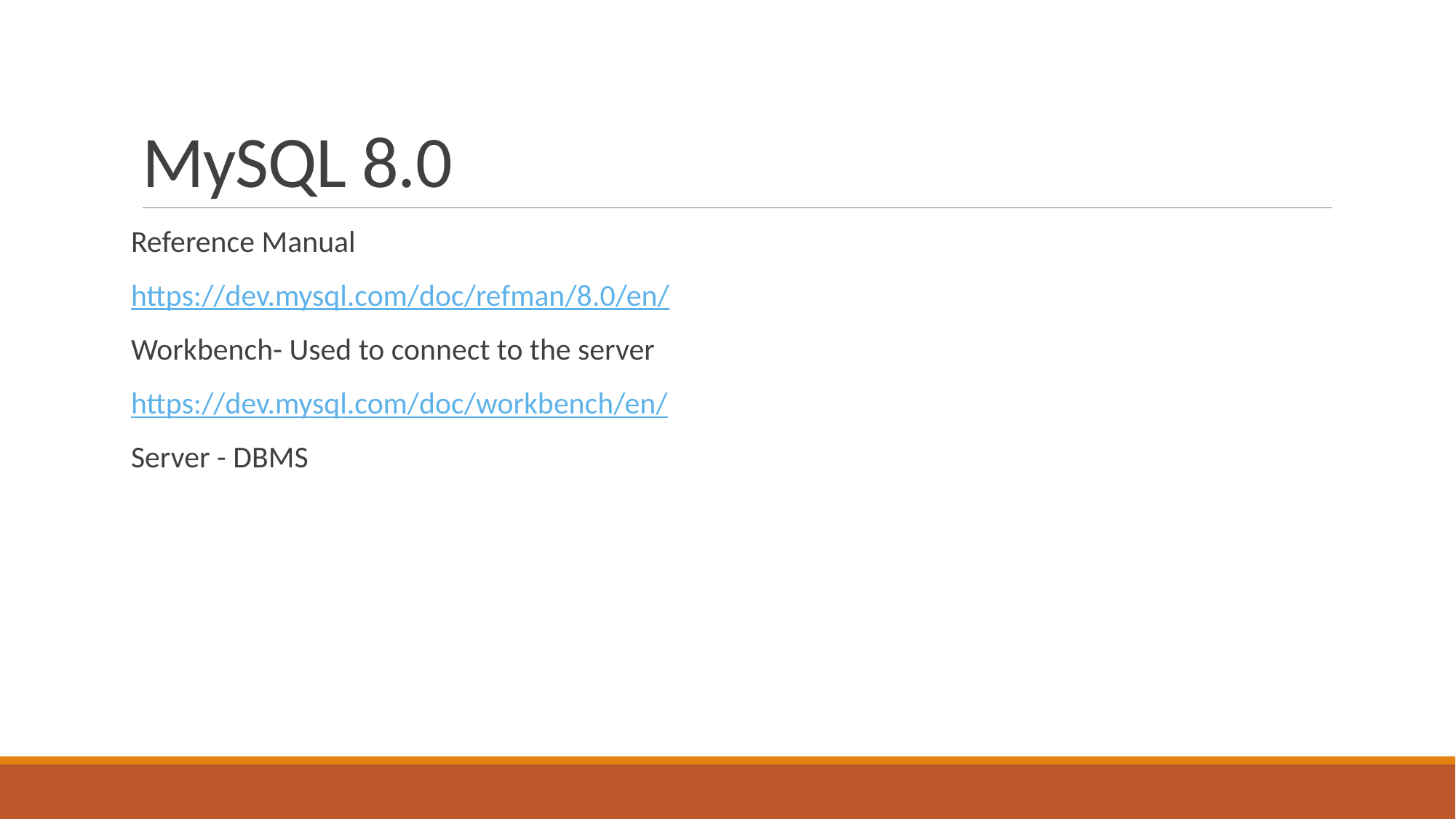

# MySQL 8.0
Reference Manual
https://dev.mysql.com/doc/refman/8.0/en/
Workbench- Used to connect to the server
https://dev.mysql.com/doc/workbench/en/
Server - DBMS